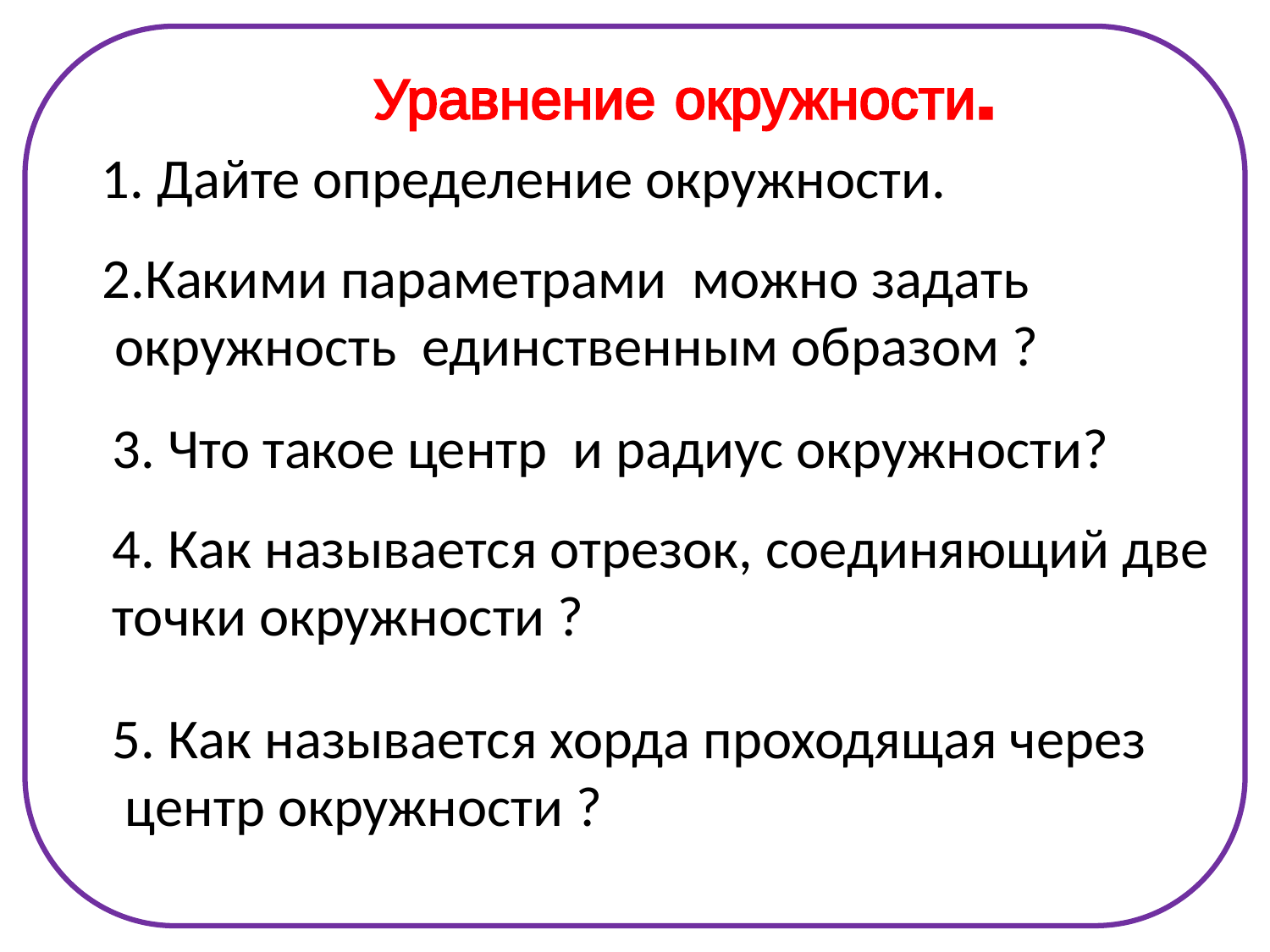

Уравнение окружности.

1. Дайте определение окружности.
2.Какими параметрами  можно задать
 окружность  единственным образом ?
3. Что такое центр  и радиус окружности?
4. Как называется отрезок, соединяющий две
точки окружности ?
5. Как называется хорда проходящая через
 центр окружности ?